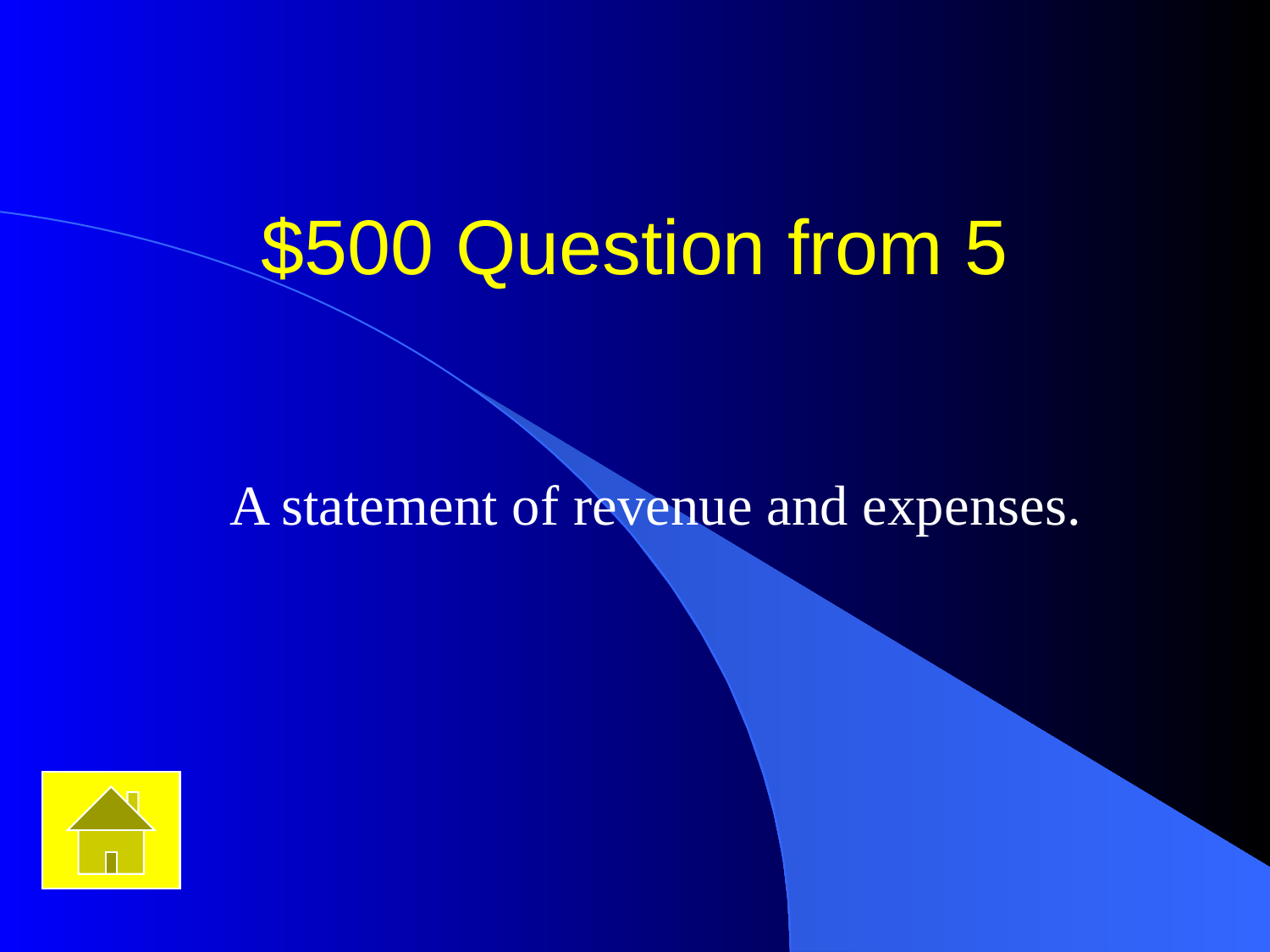

# $500 Question from 5
A statement of revenue and expenses.